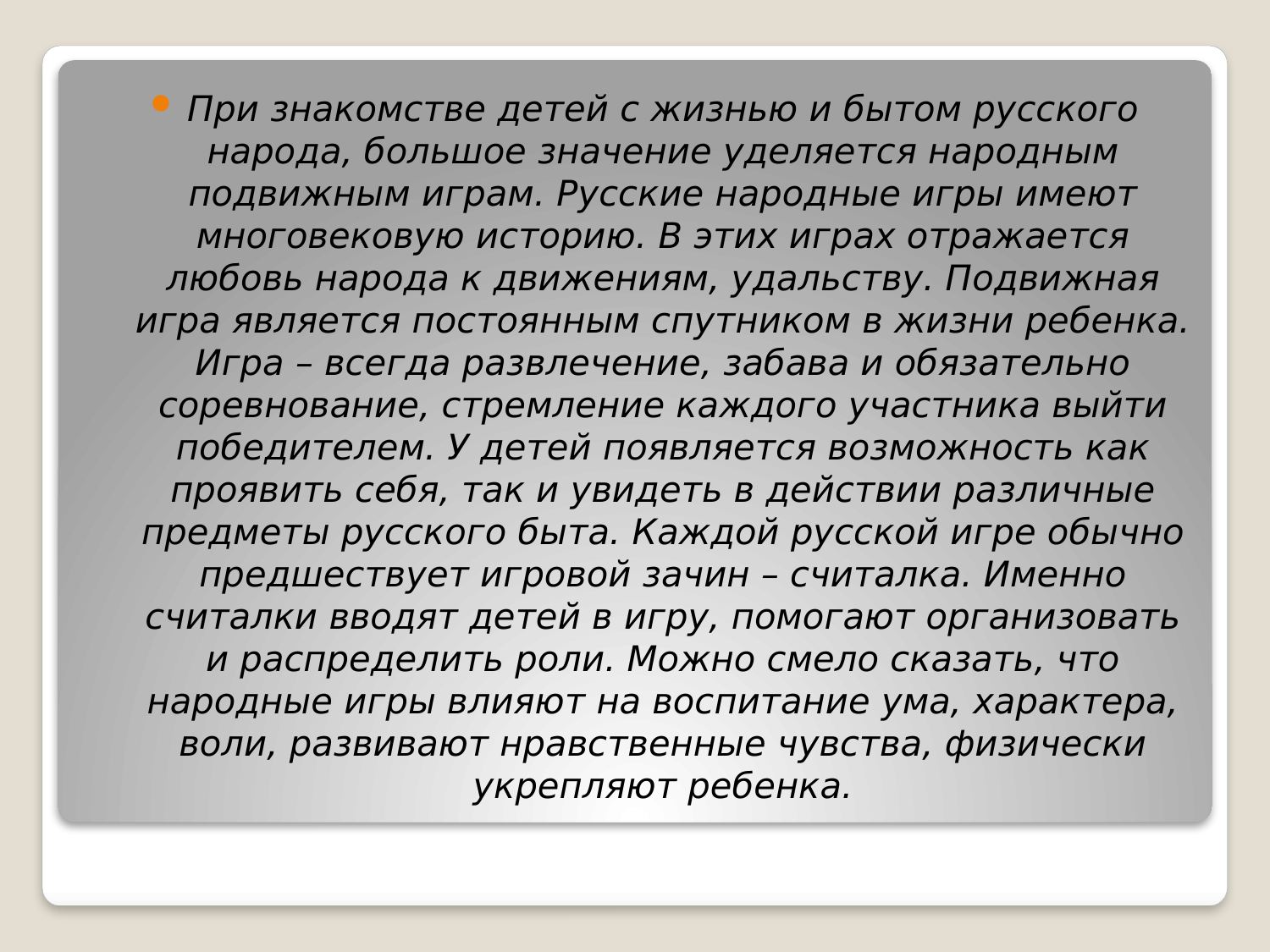

При знакомстве детей с жизнью и бытом русского народа, большое значение уделяется народным подвижным играм. Русские народные игры имеют многовековую историю. В этих играх отражается любовь народа к движениям, удальству. Подвижная игра является постоянным спутником в жизни ребенка. Игра – всегда развлечение, забава и обязательно соревнование, стремление каждого участника выйти победителем. У детей появляется возможность как проявить себя, так и увидеть в действии различные предметы русского быта. Каждой русской игре обычно предшествует игровой зачин – считалка. Именно считалки вводят детей в игру, помогают организовать и распределить роли. Можно смело сказать, что народные игры влияют на воспитание ума, характера, воли, развивают нравственные чувства, физически укрепляют ребенка.